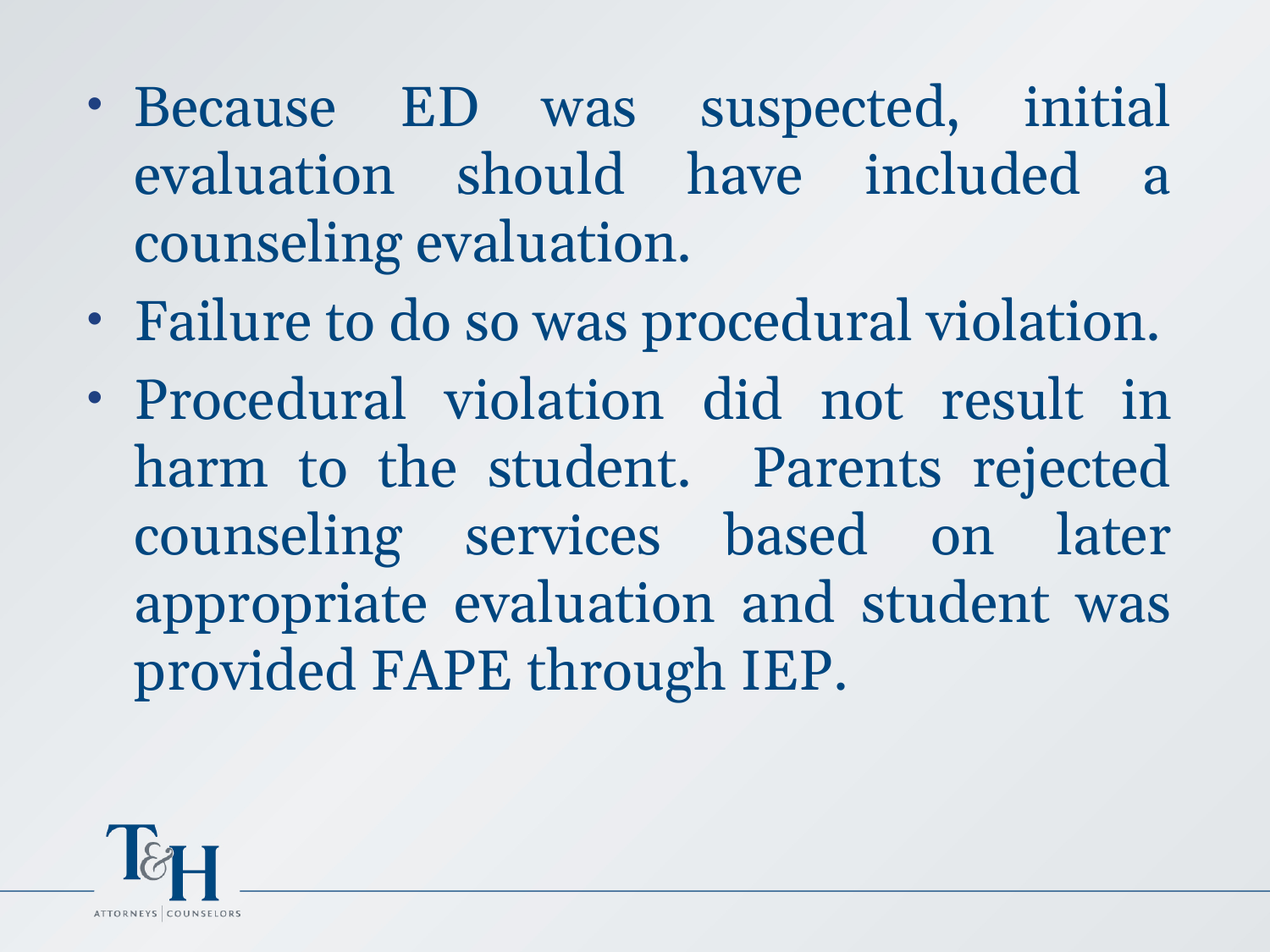

Because ED was suspected, initial evaluation should have included a counseling evaluation.
Failure to do so was procedural violation.
Procedural violation did not result in harm to the student.  Parents rejected counseling services based on later appropriate evaluation and student was provided FAPE through IEP.